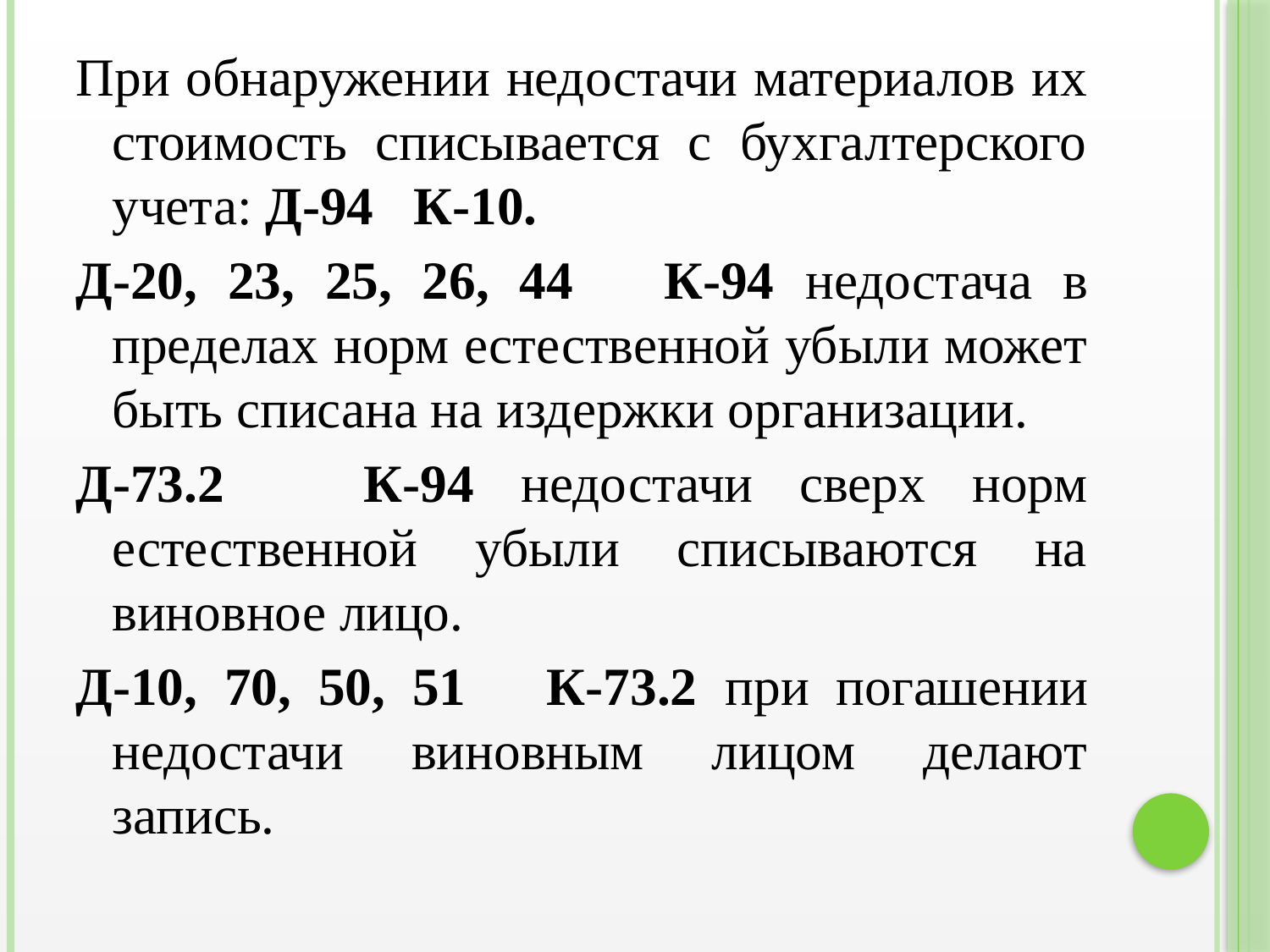

При обнаружении недостачи материалов их стоимость списывается с бухгалтерского учета: Д-94   К-10.
Д-20, 23, 25, 26, 44   К-94 недостача в пределах норм естественной убыли может быть списана на издержки организации.
Д-73.2   К-94 недостачи сверх норм естественной убыли списываются на виновное лицо.
Д-10, 70, 50, 51   К-73.2 при погашении недостачи виновным лицом делают запись.